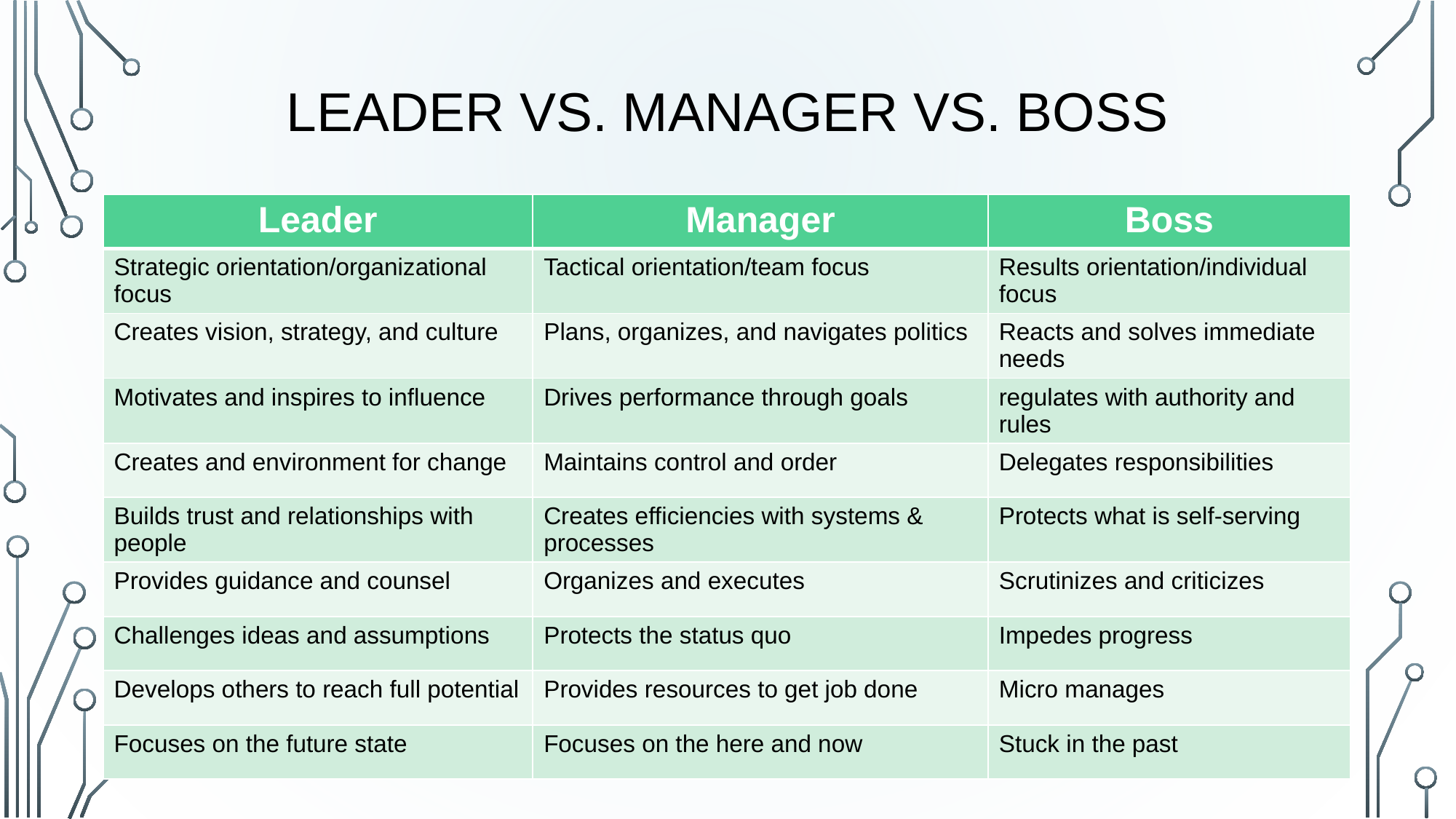

# Leader vs. manager vs. Boss
| Leader | Manager | Boss |
| --- | --- | --- |
| Strategic orientation/organizational focus | Tactical orientation/team focus | Results orientation/individual focus |
| Creates vision, strategy, and culture | Plans, organizes, and navigates politics | Reacts and solves immediate needs |
| Motivates and inspires to influence | Drives performance through goals | regulates with authority and rules |
| Creates and environment for change | Maintains control and order | Delegates responsibilities |
| Builds trust and relationships with people | Creates efficiencies with systems & processes | Protects what is self-serving |
| Provides guidance and counsel | Organizes and executes | Scrutinizes and criticizes |
| Challenges ideas and assumptions | Protects the status quo | Impedes progress |
| Develops others to reach full potential | Provides resources to get job done | Micro manages |
| Focuses on the future state | Focuses on the here and now | Stuck in the past |